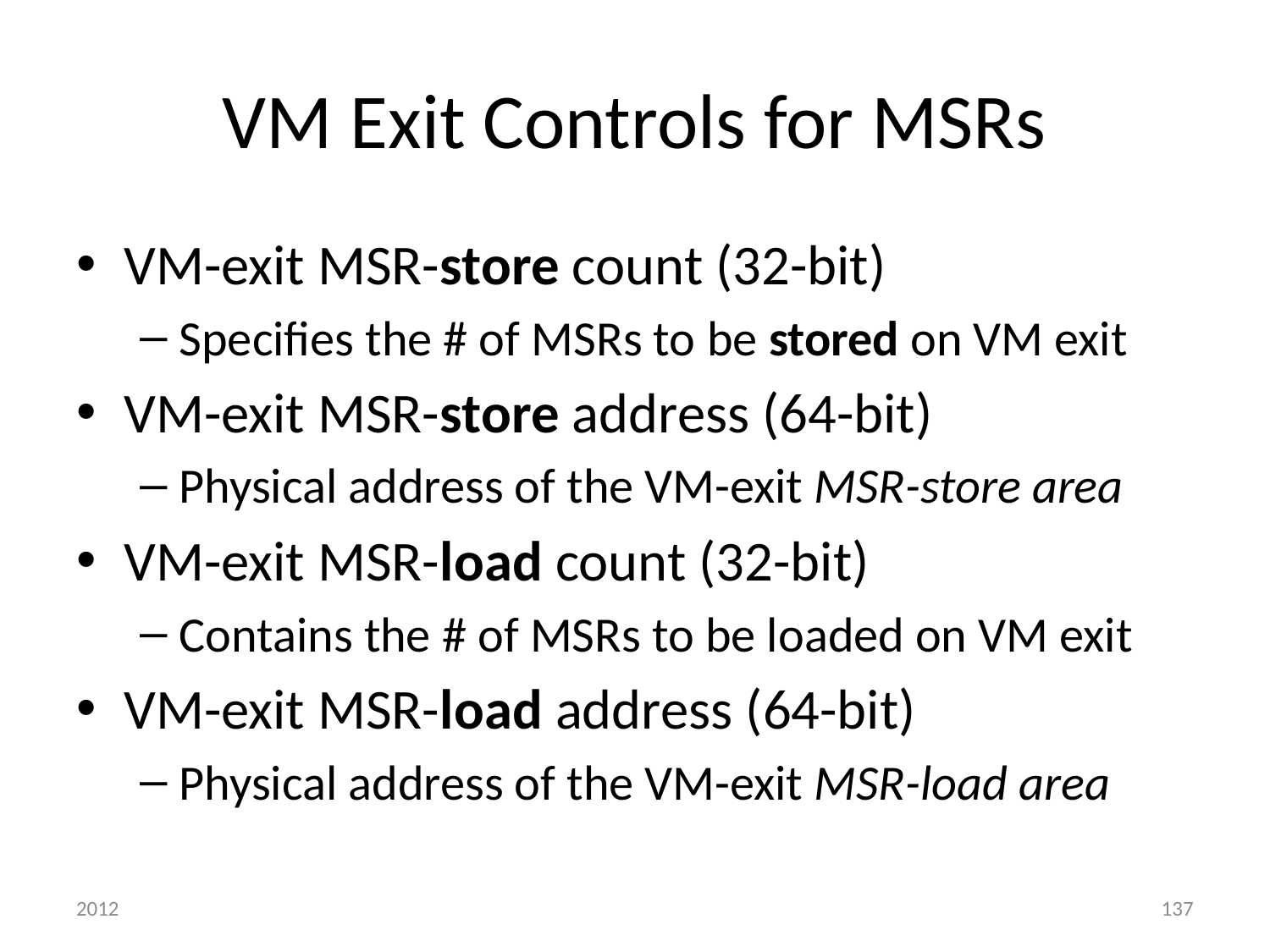

# VM Exit Controls for MSRs
VM-exit MSR-store count (32-bit)
Specifies the # of MSRs to be stored on VM exit
VM-exit MSR-store address (64-bit)
Physical address of the VM-exit MSR-store area
VM-exit MSR-load count (32-bit)
Contains the # of MSRs to be loaded on VM exit
VM-exit MSR-load address (64-bit)
Physical address of the VM-exit MSR-load area
2012

137